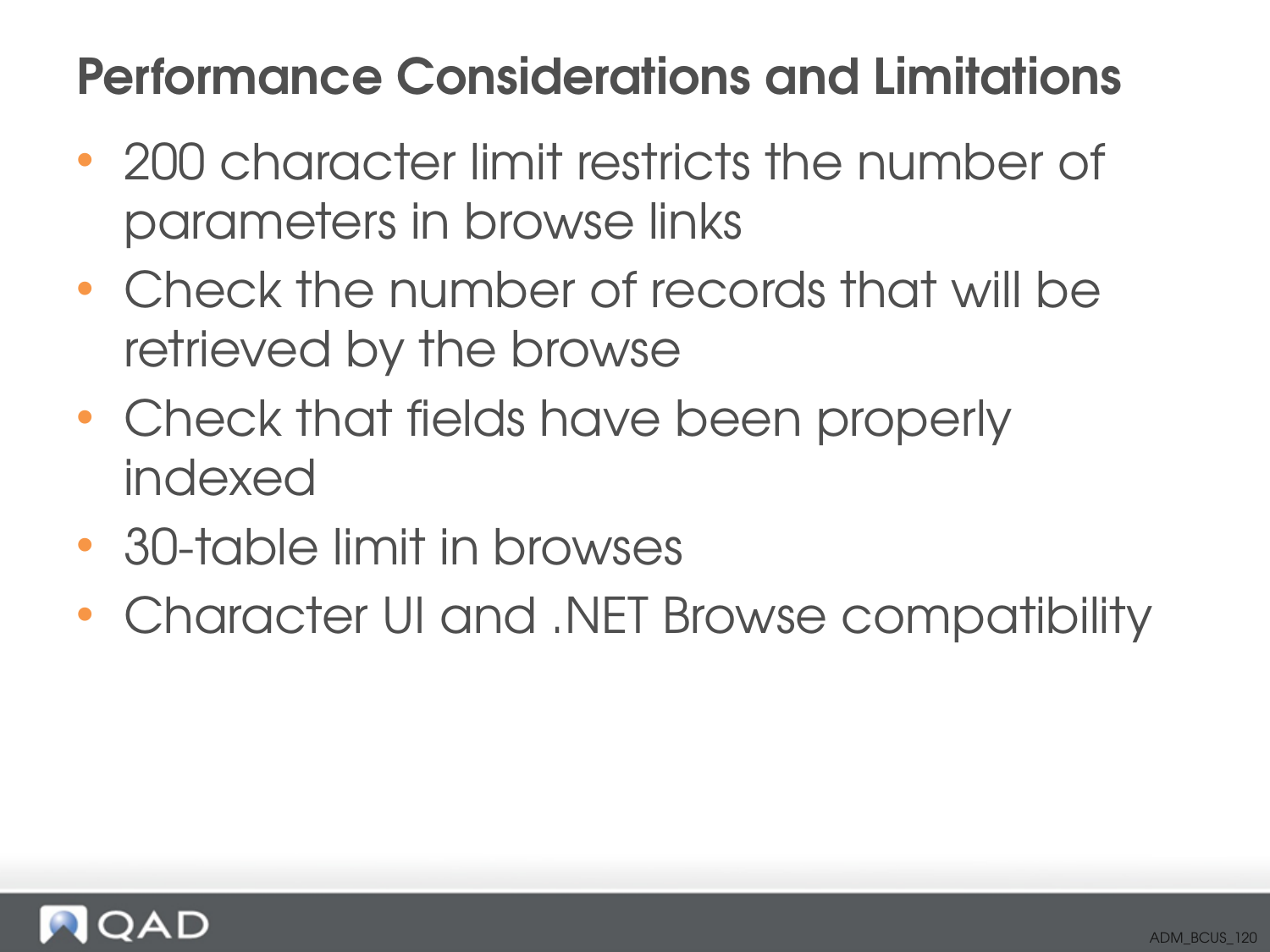

# Performance Considerations and Limitations
200 character limit restricts the number of parameters in browse links
Check the number of records that will be retrieved by the browse
Check that fields have been properly indexed
30-table limit in browses
Character UI and .NET Browse compatibility

ADM_BCUS_120